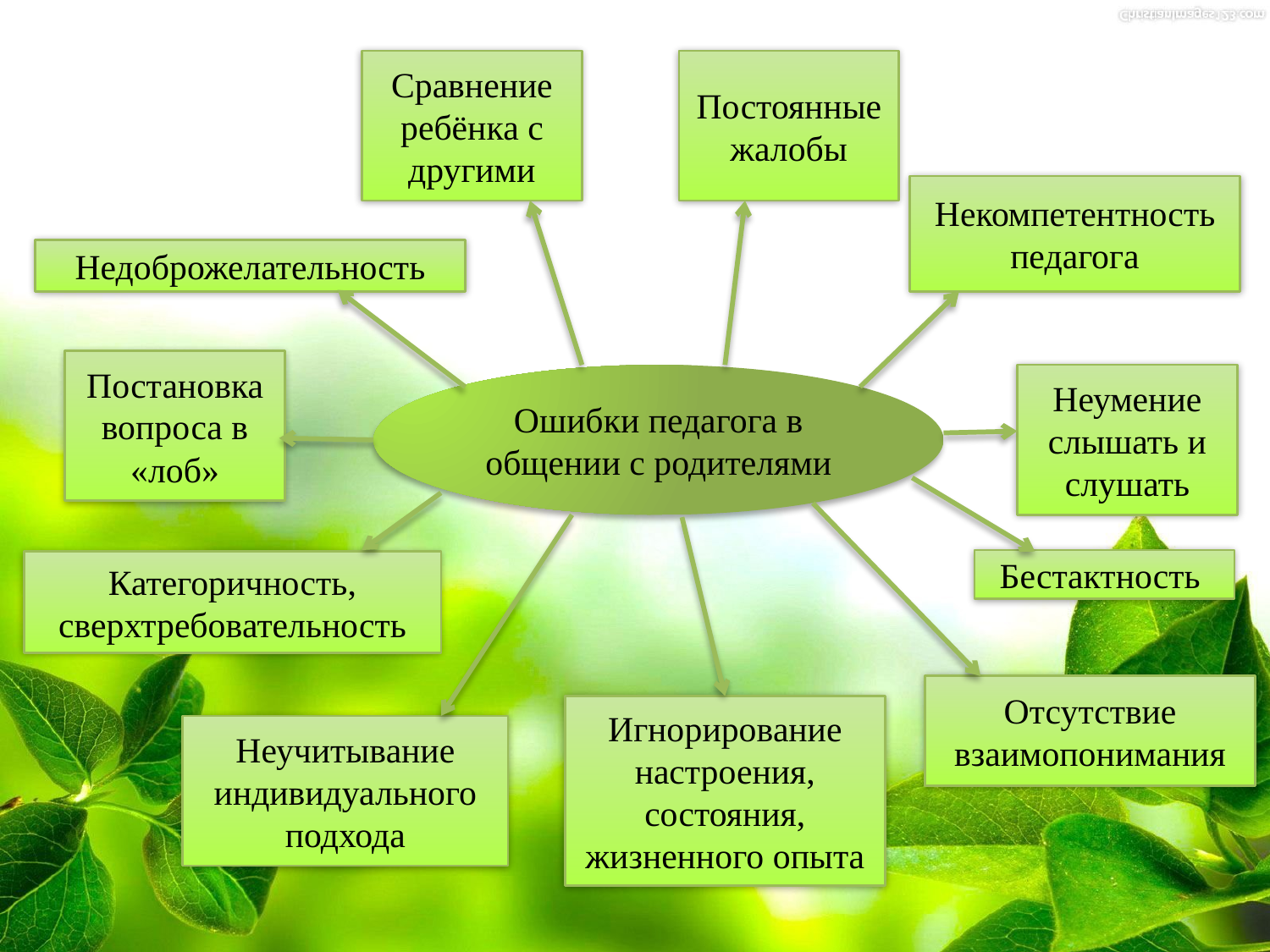

Сравнение ребёнка с другими
Постоянные жалобы
Некомпетентность педагога
Недоброжелательность
Постановка вопроса в «лоб»
Ошибки педагога в общении с родителями
Неумение слышать и слушать
Бестактность
Категоричность, сверхтребовательность
Отсутствие взаимопонимания
Игнорирование настроения, состояния, жизненного опыта
Неучитывание индивидуального подхода